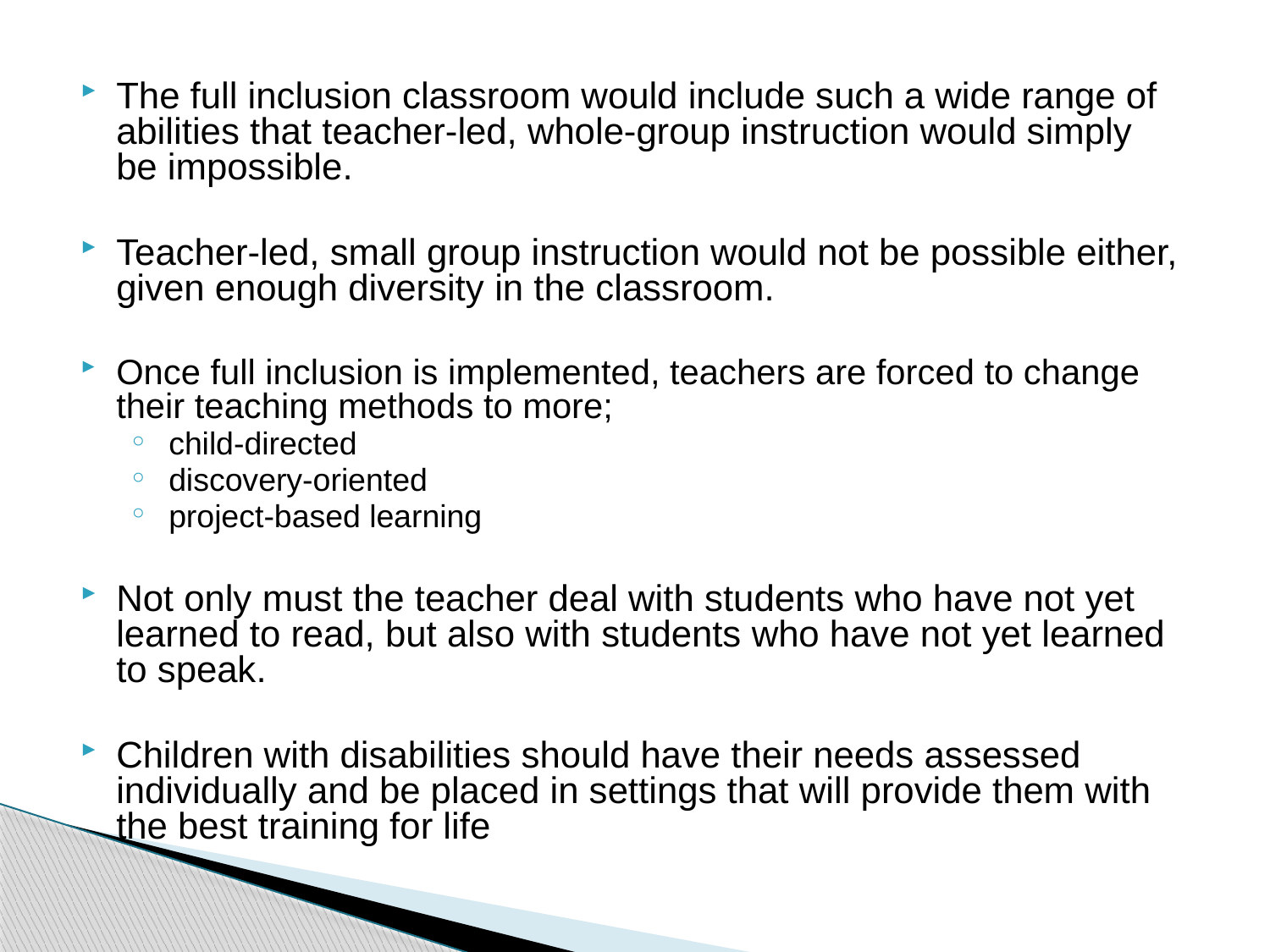

The full inclusion classroom would include such a wide range of abilities that teacher-led, whole-group instruction would simply be impossible.

Teacher-led, small group instruction would not be possible either, given enough diversity in the classroom.

Once full inclusion is implemented, teachers are forced to change their teaching methods to more;
child-directed
discovery-oriented
project-based learning

Not only must the teacher deal with students who have not yet learned to read, but also with students who have not yet learned to speak.

Children with disabilities should have their needs assessed individually and be placed in settings that will provide them with the best training for life